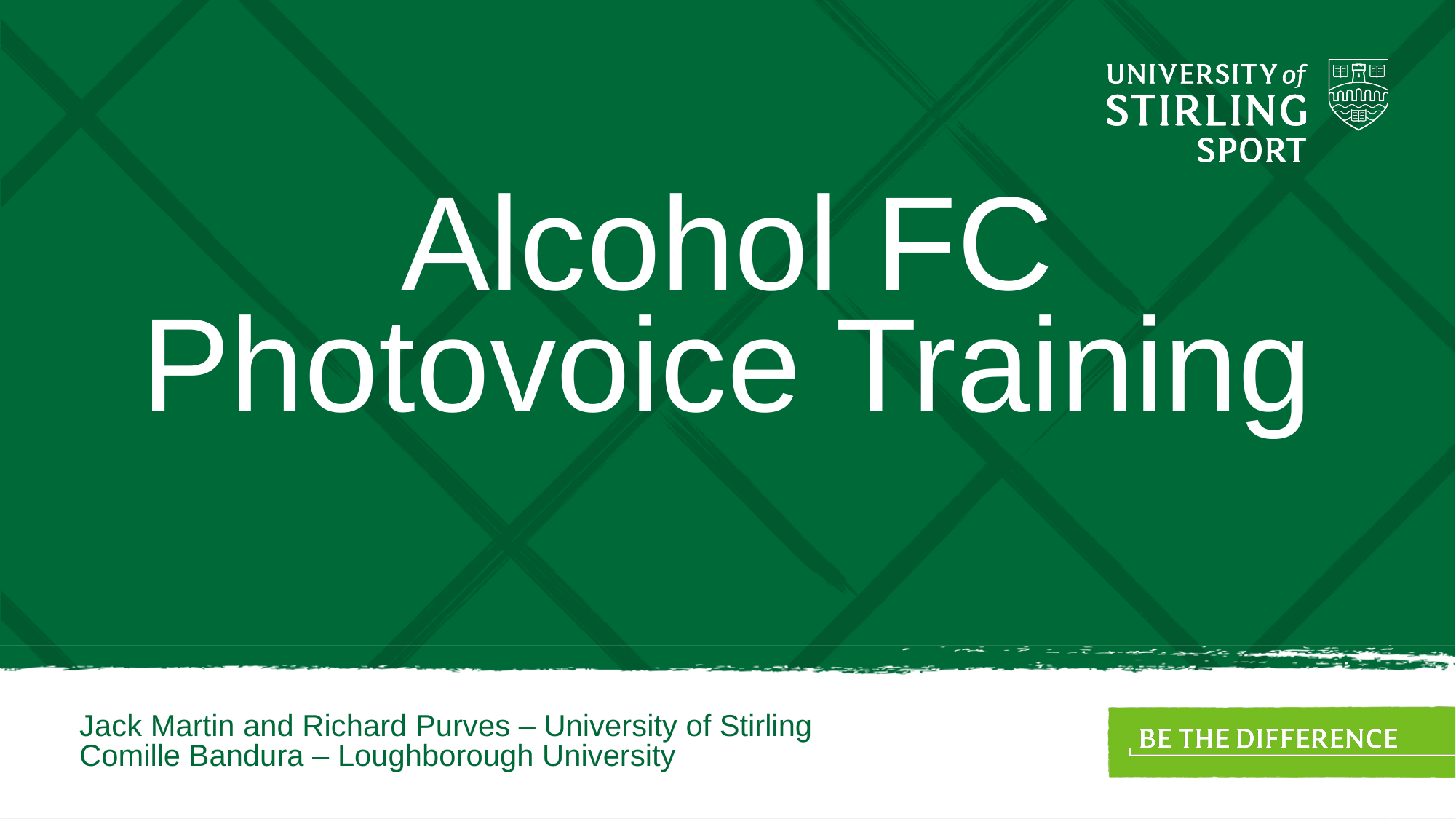

# Alcohol FC Photovoice Training
Jack Martin and Richard Purves – University of Stirling
Comille Bandura – Loughborough University